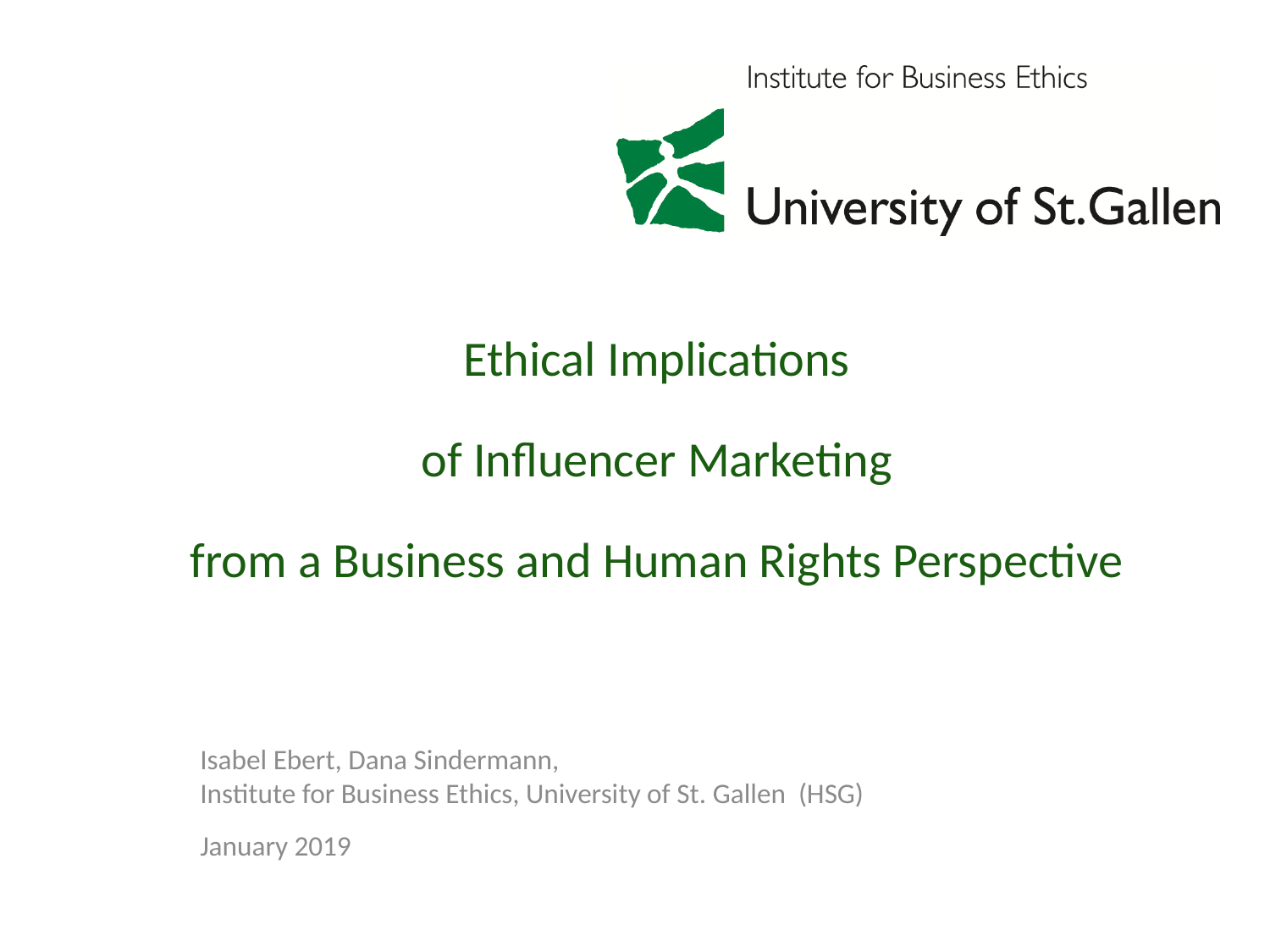

# Ethical Implications of Influencer Marketing from a Business and Human Rights Perspective
Isabel Ebert, Dana Sindermann,
Institute for Business Ethics, University of St. Gallen  (HSG)
January 2019